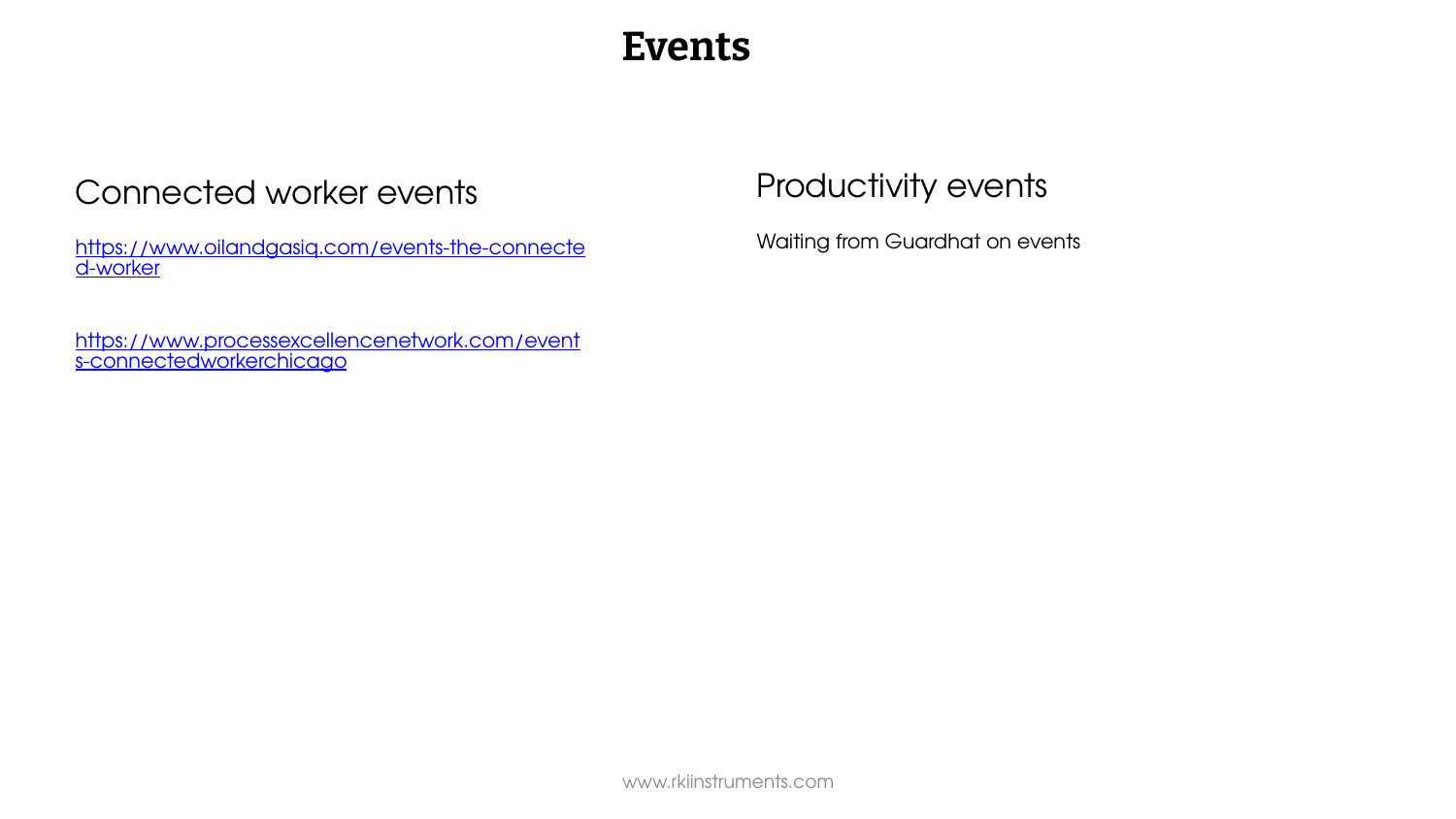

# Events
Productivity events

Waiting from Guardhat on events

Connected worker events

https://www.oilandgasiq.com/events-the-connected-worker

https://www.processexcellencenetwork.com/events-connectedworkerchicago

www.rkiinstruments.com